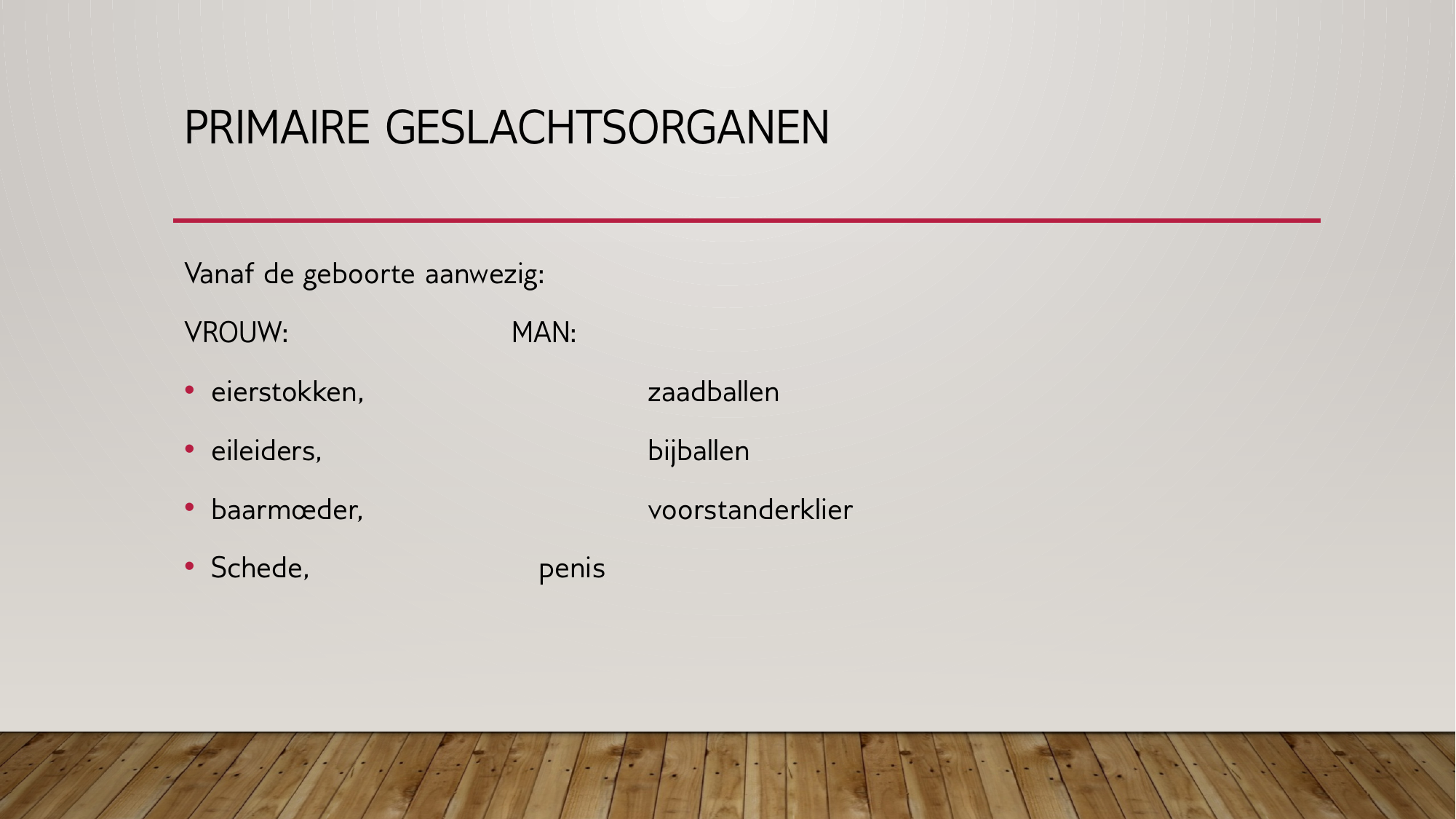

# Primaire geslachtsorganen
Vanaf de geboorte aanwezig:
VROUW:			MAN:
eierstokken, 			zaadballen
eileiders, 			bijballen
baarmoeder, 			voorstanderklier
Schede,			penis